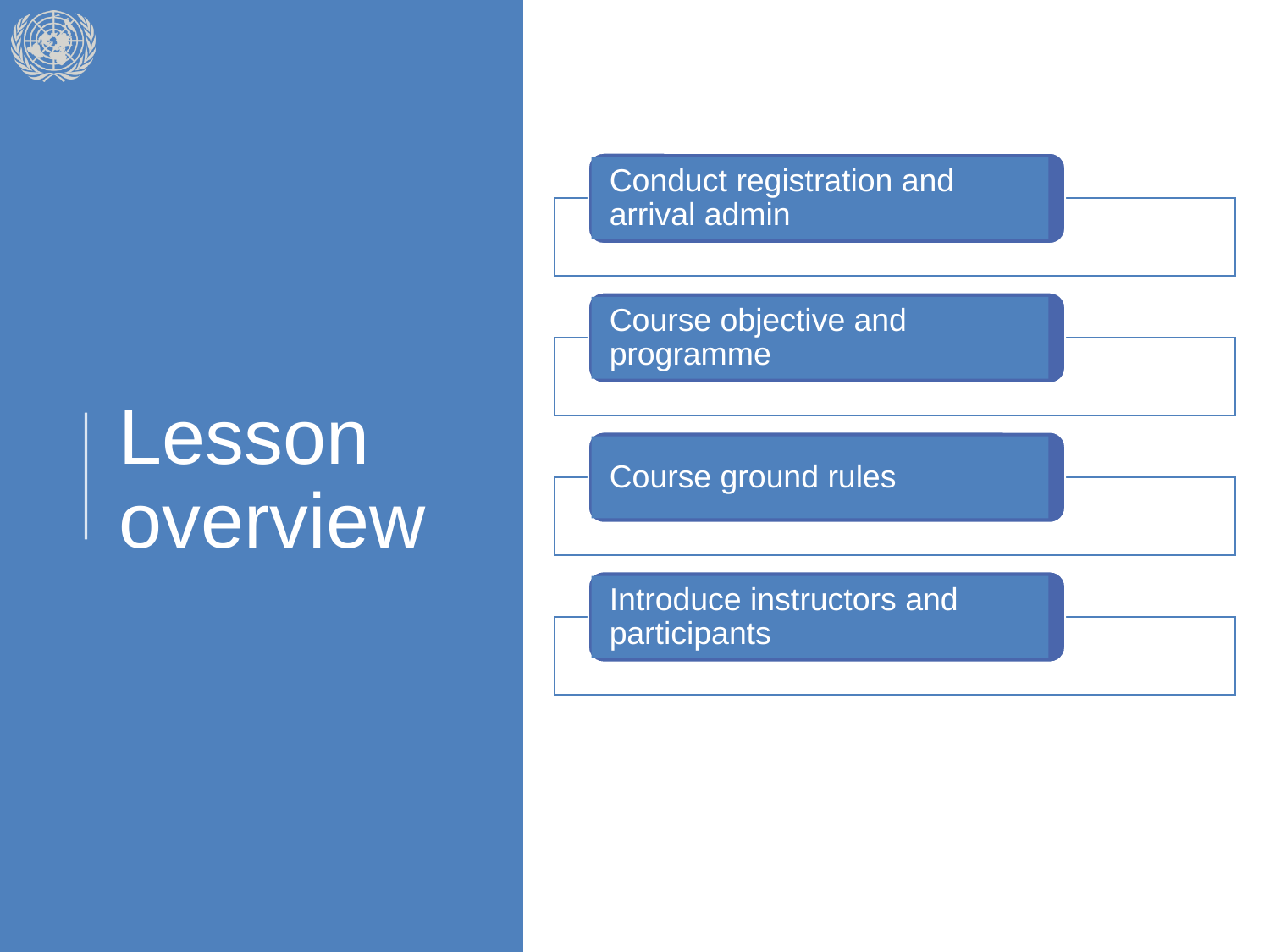

# Lesson overview

Conduct registration and arrival admin

Course objective and programme

Course ground rules

Introduce instructors and participants